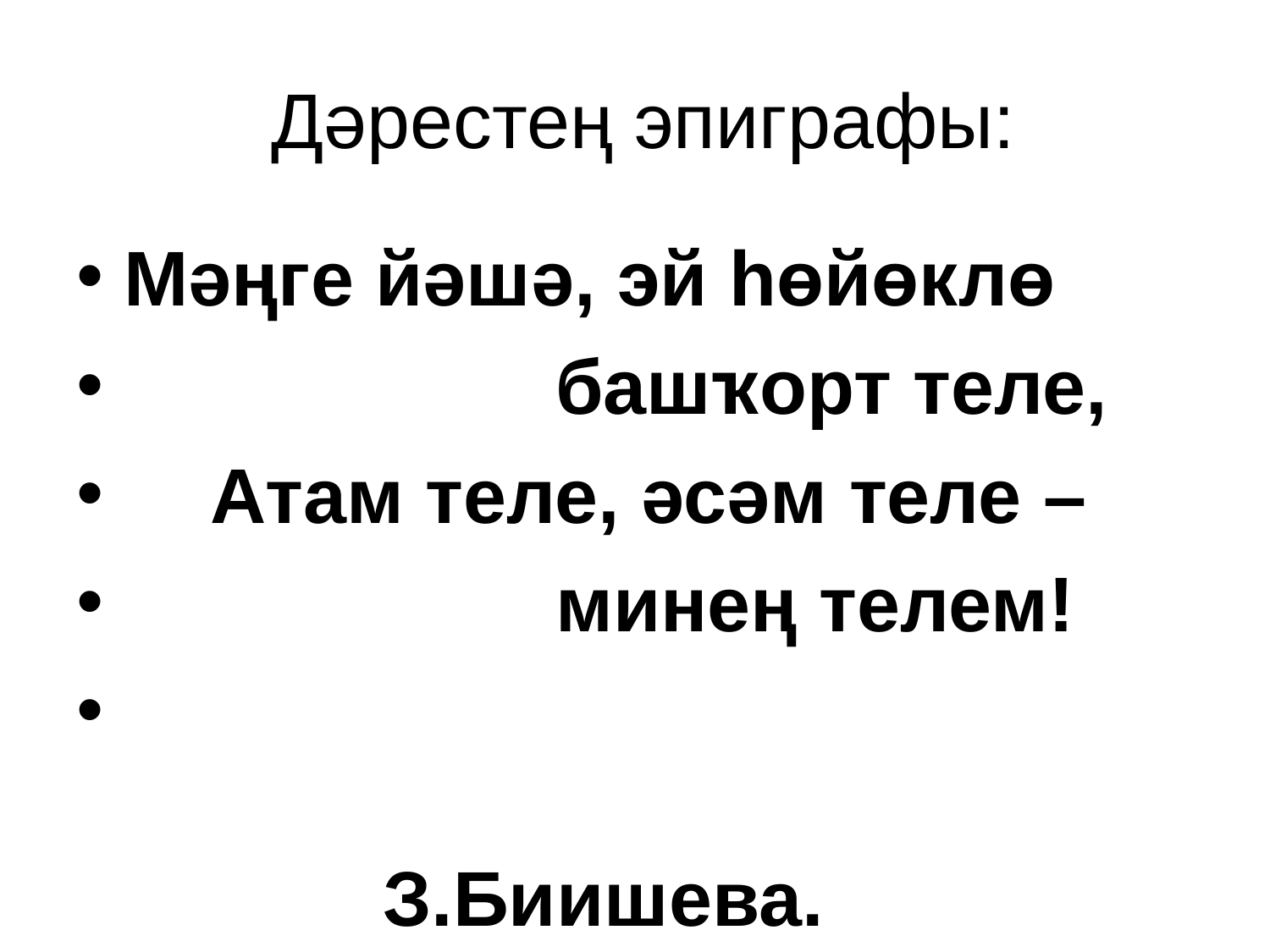

# Дәрестең эпиграфы:
Мәңге йәшә, эй һөйөклө
                    башҡорт теле,
    Атам теле, әсәм теле –
                    минең телем!
                                                                                                                З.Биишева.